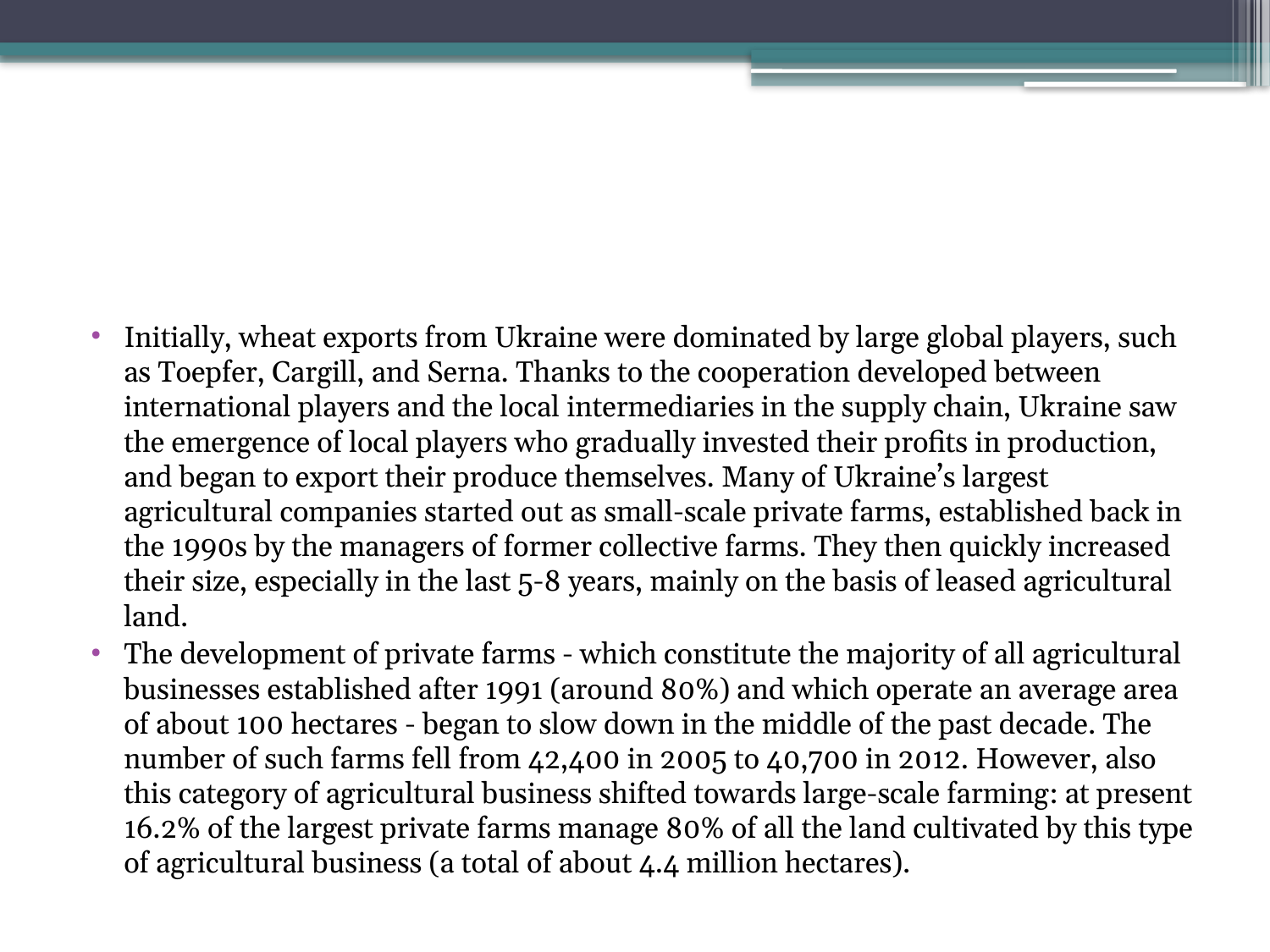

#
Initially, wheat exports from Ukraine were dominated by large global players, such as Toepfer, Cargill, and Serna. Thanks to the cooperation developed between international players and the local intermediaries in the supply chain, Ukraine saw the emergence of local players who gradually invested their profits in production, and began to export their produce themselves. Many of Ukraine’s largest agricultural companies started out as small-scale private farms, established back in the 1990s by the managers of former collective farms. They then quickly increased their size, especially in the last 5-8 years, mainly on the basis of leased agricultural land.
The development of private farms - which constitute the majority of all agricultural businesses established after 1991 (around 80%) and which operate an average area of ​​about 100 hectares - began to slow down in the middle of the past decade. The number of such farms fell from 42,400 in 2005 to 40,700 in 2012. However, also this category of agricultural business shifted towards large-scale farming: at present 16.2% of the largest private farms manage 80% of all the land cultivated by this type of agricultural business (a total of about 4.4 million hectares).